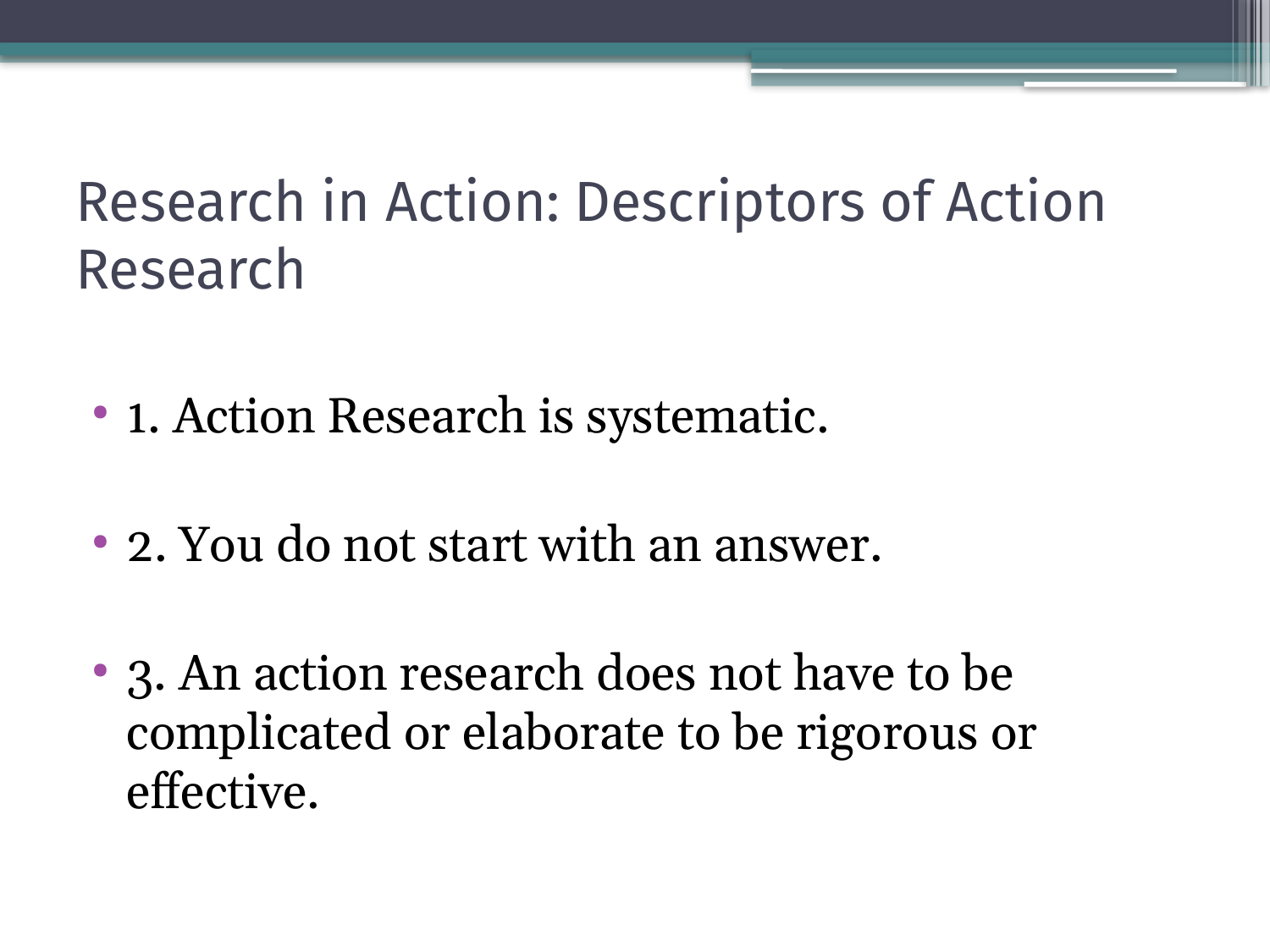

# Research in Action: Descriptors of Action Research

1. Action Research is systematic.

2. You do not start with an answer.

3. An action research does not have to be complicated or elaborate to be rigorous or effective.